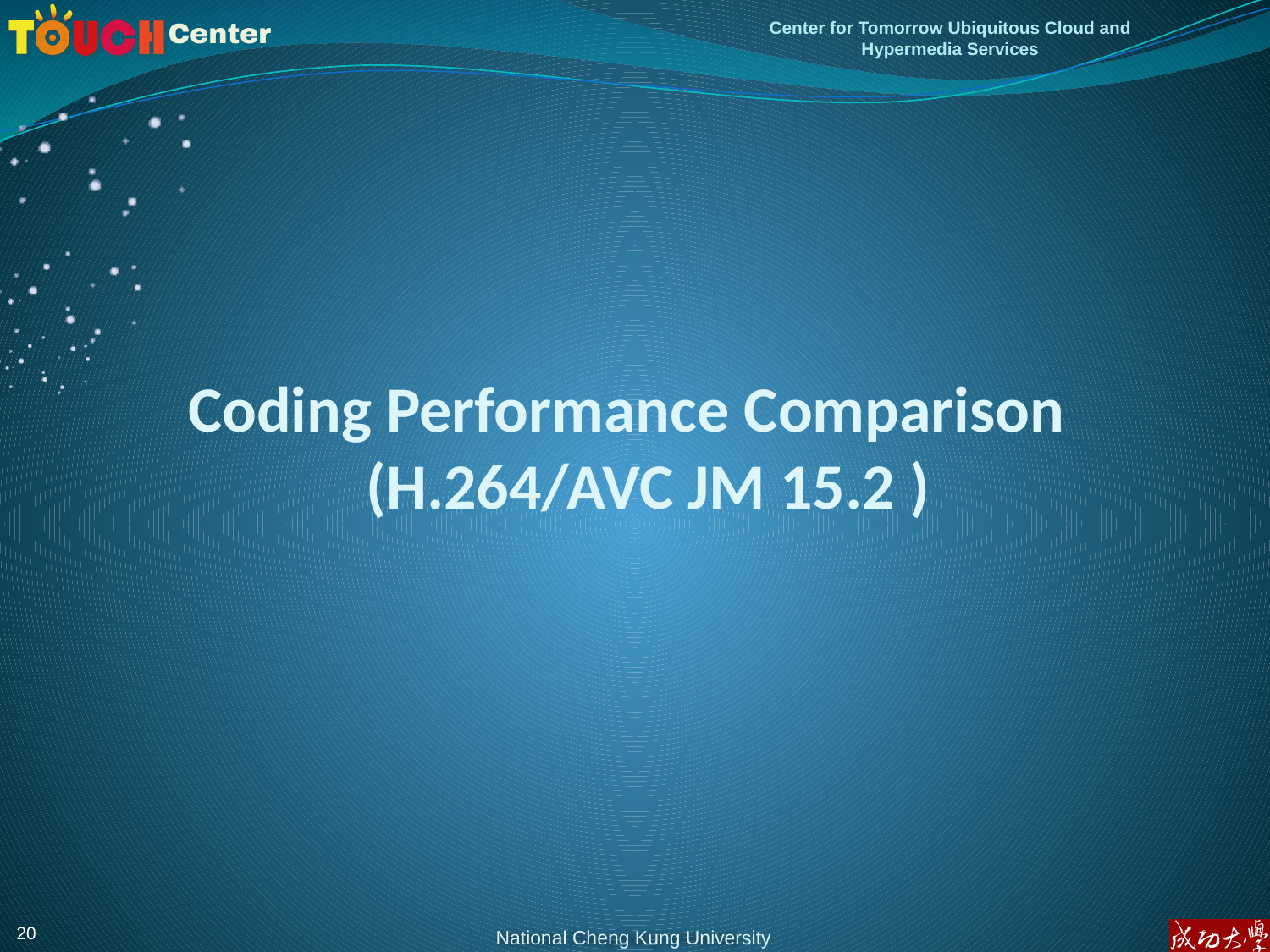

# Coding Performance Comparison (H.264/AVC JM 15.2 )